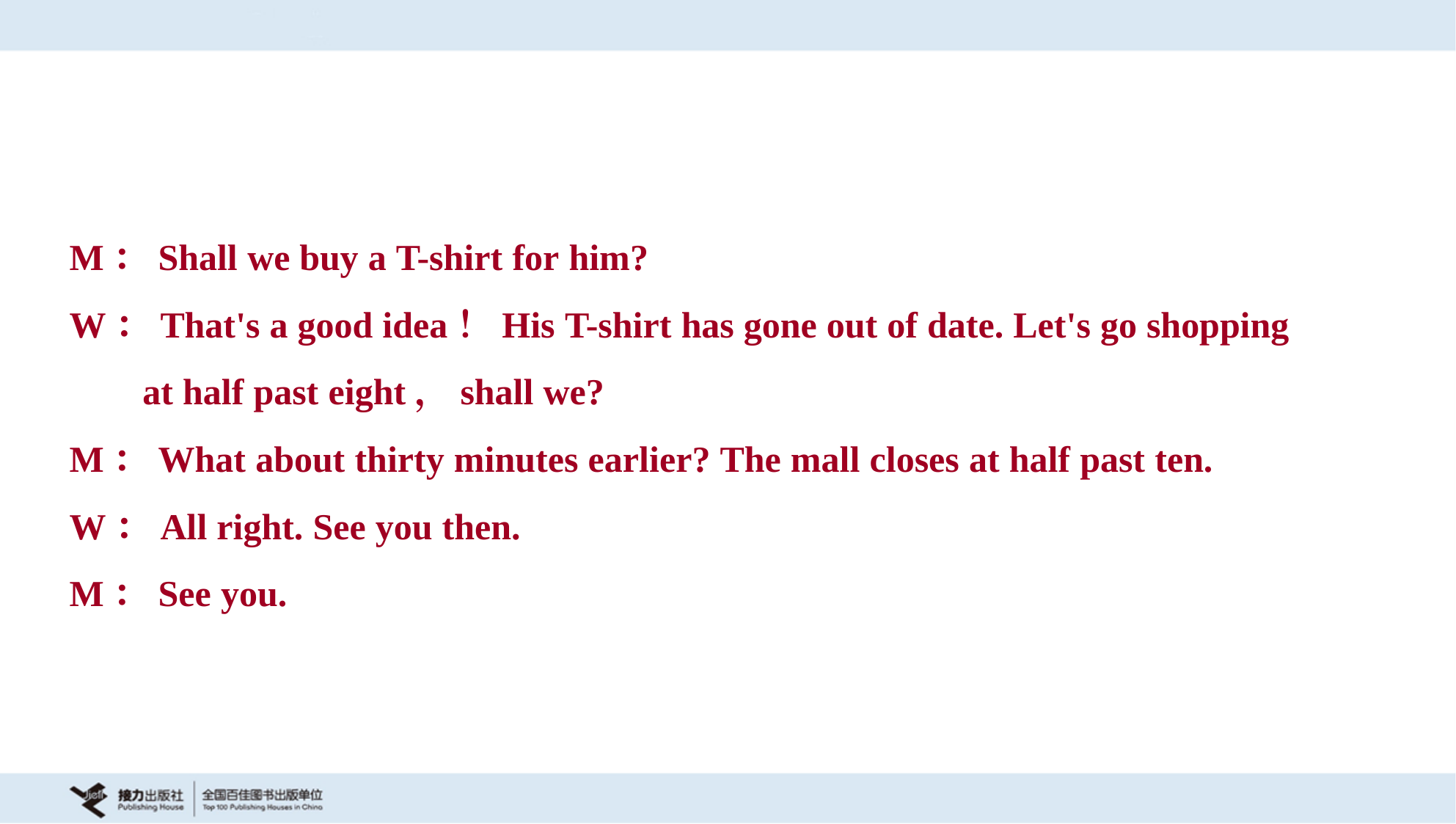

M：Shall we buy a T-shirt for him?
W：That's a good idea！His T-shirt has gone out of date. Let's go shopping
        at half past eight，shall we?
M：What about thirty minutes earlier? The mall closes at half past ten.
W：All right. See you then.
M：See you.